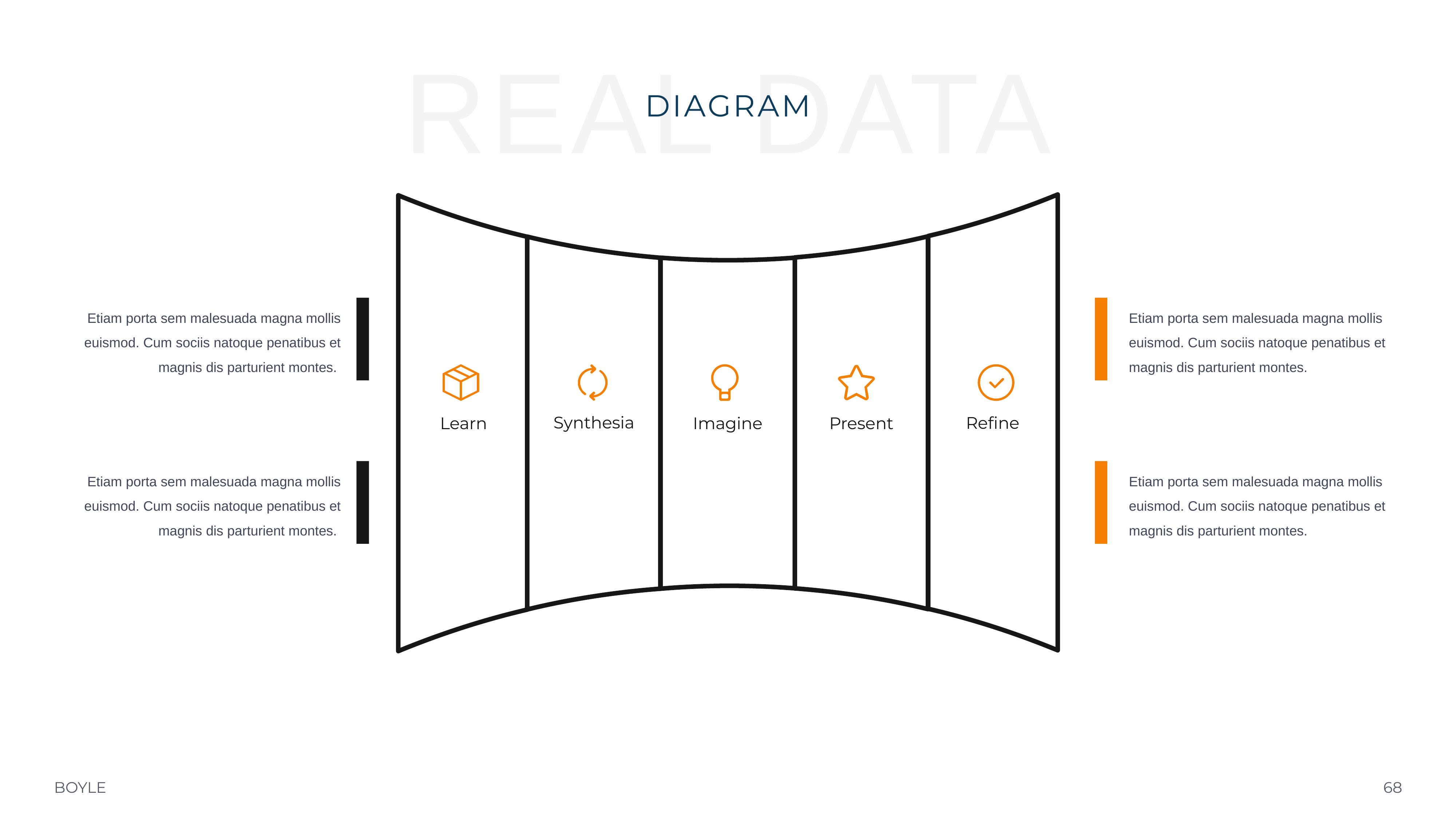

REAL DATA
DIAGRAM

Etiam porta sem malesuada magna mollis euismod. Cum sociis natoque penatibus et magnis dis parturient montes.
Etiam porta sem malesuada magna mollis euismod. Cum sociis natoque penatibus et magnis dis parturient montes.

Synthesia
Refine
Learn
Present
Imagine

Etiam porta sem malesuada magna mollis euismod. Cum sociis natoque penatibus et magnis dis parturient montes.
Etiam porta sem malesuada magna mollis euismod. Cum sociis natoque penatibus et magnis dis parturient montes.
BOYLE
68